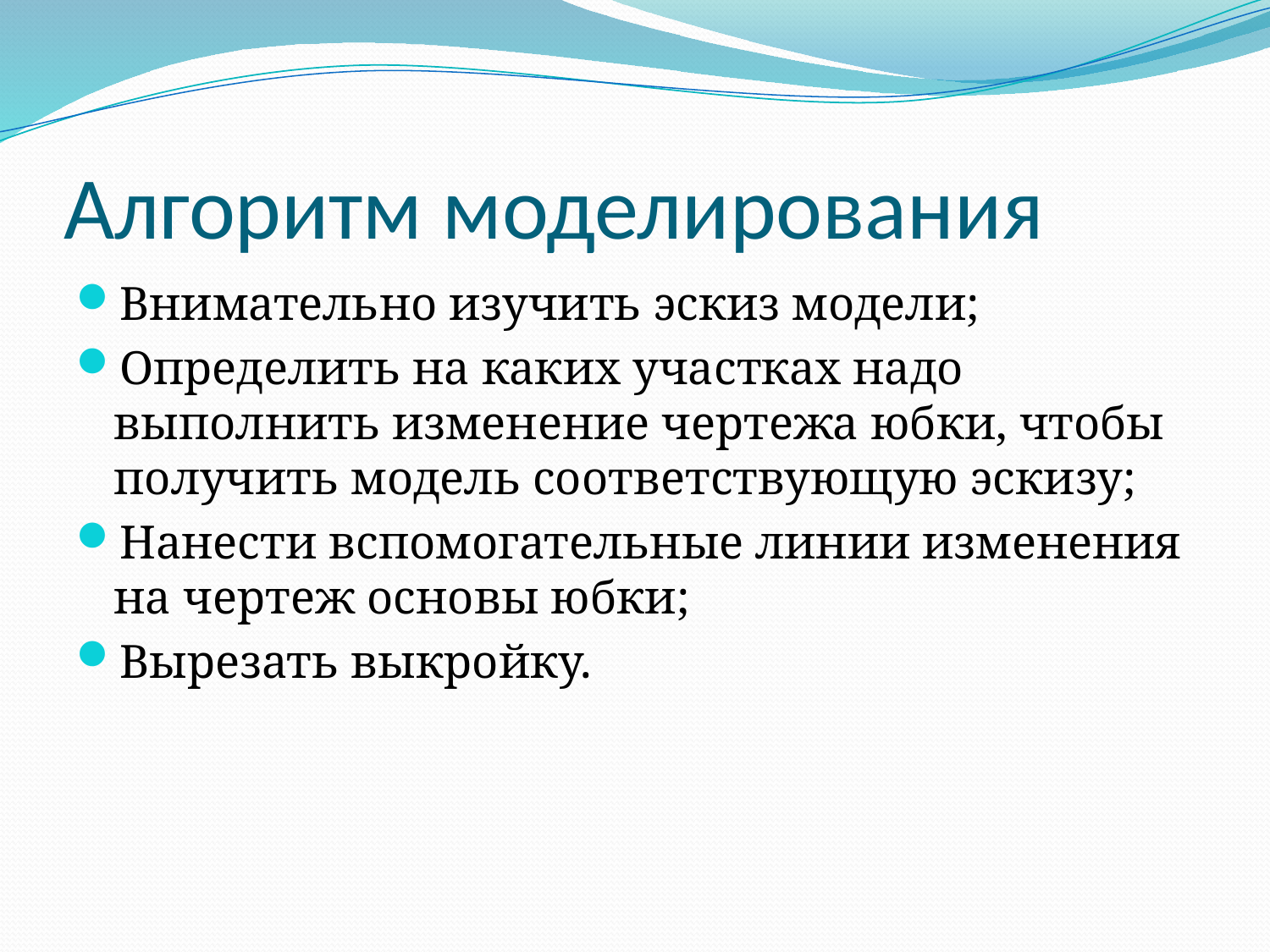

# Алгоритм моделирования
Внимательно изучить эскиз модели;
Определить на каких участках надо выполнить изменение чертежа юбки, чтобы получить модель соответствующую эскизу;
Нанести вспомогательные линии изменения на чертеж основы юбки;
Вырезать выкройку.